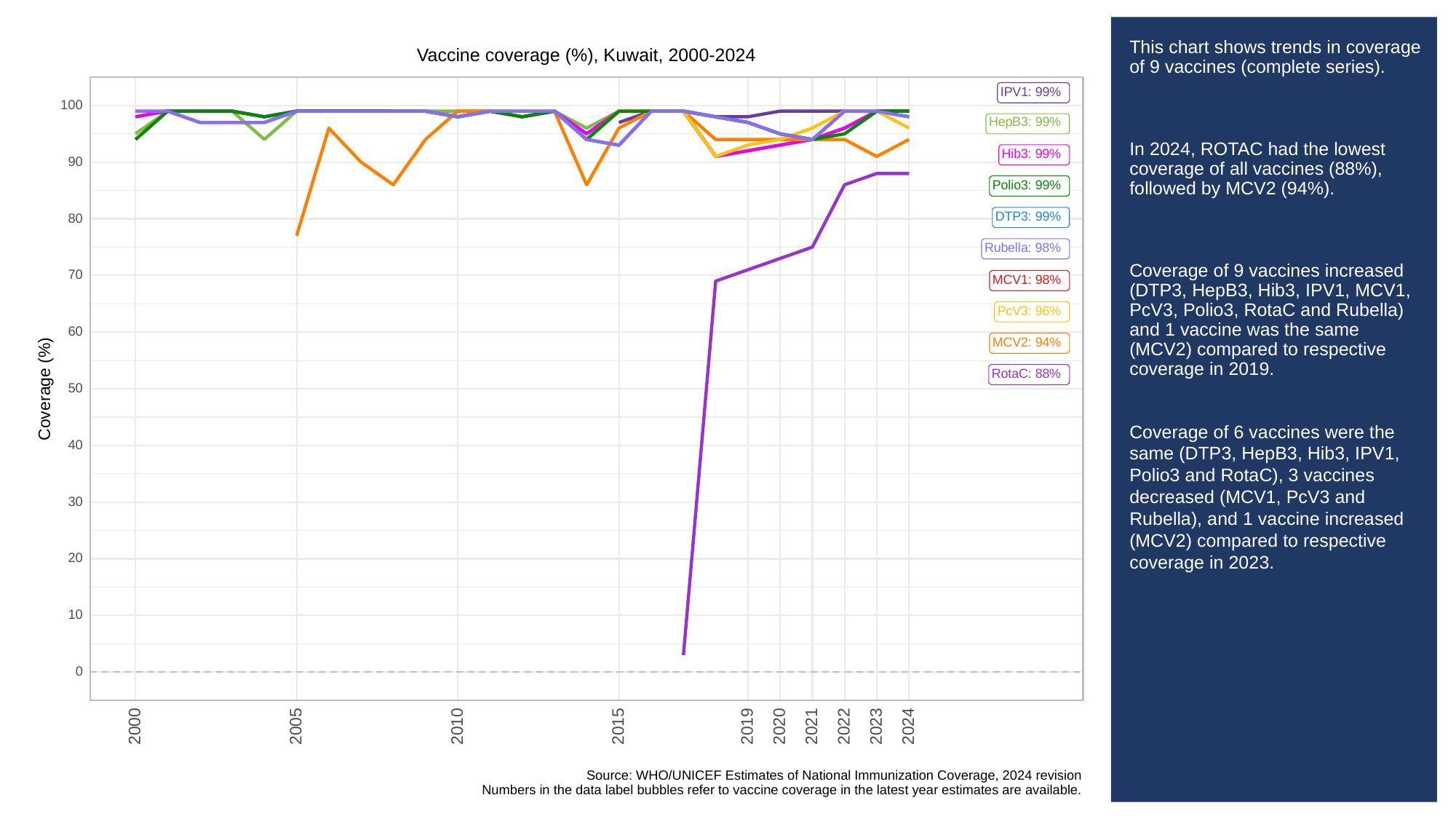

# This chart shows trends in coverage of 9 vaccines (complete series).

In 2024, ROTAC had the lowest coverage of all vaccines (88%), followed by MCV2 (94%).

Coverage of 9 vaccines increased (DTP3, HepB3, Hib3, IPV1, MCV1, PcV3, Polio3, RotaC and Rubella) and 1 vaccine was the same (MCV2) compared to respective coverage in 2019.

Coverage of 6 vaccines were the same (DTP3, HepB3, Hib3, IPV1, Polio3 and RotaC), 3 vaccines decreased (MCV1, PcV3 and Rubella), and 1 vaccine increased (MCV2) compared to respective coverage in 2023.

Vaccine coverage (%), Kuwait, 2000-2024

IPV1: 99%

100

HepB3: 99%

Hib3: 99%
90

Polio3: 99%

DTP3: 99%
80

Rubella: 98%

70

MCV1: 98%

PcV3: 96%
60

MCV2: 94%

RotaC: 88%
Coverage (%)
50

40

30

20

10

0

2023
2000
2005
2010
2015
2019
2020
2021
2022
2024
Source: WHO/UNICEF Estimates of National Immunization Coverage, 2024 revision
Numbers in the data label bubbles refer to vaccine coverage in the latest year estimates are available.